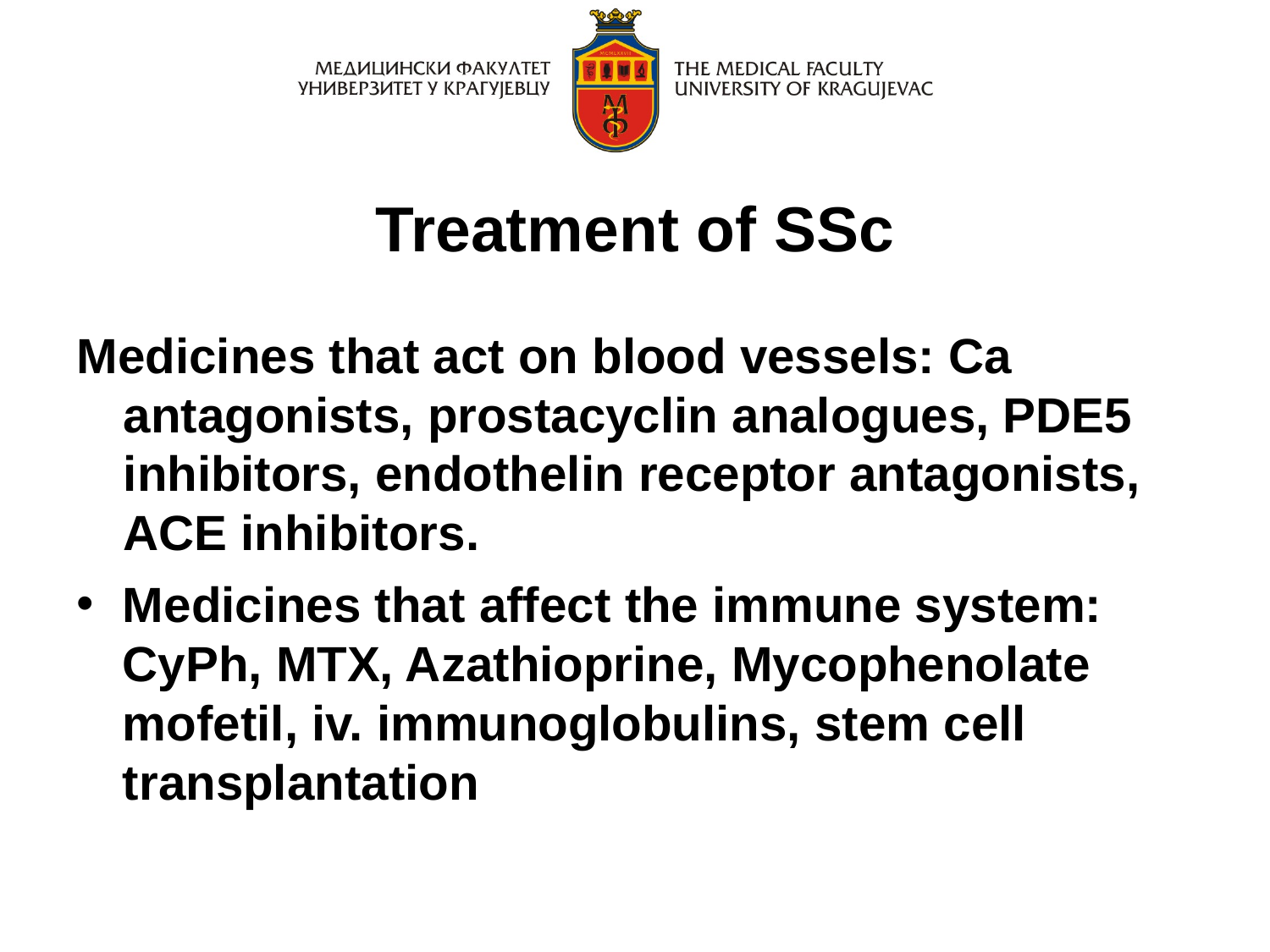

Treatment of SSc
Medicines that act on blood vessels: Ca antagonists, prostacyclin analogues, PDE5 inhibitors, endothelin receptor antagonists, ACE inhibitors.
Medicines that affect the immune system: CyPh, MTX, Azathioprine, Mycophenolate mofetil, iv. immunoglobulins, stem cell transplantation